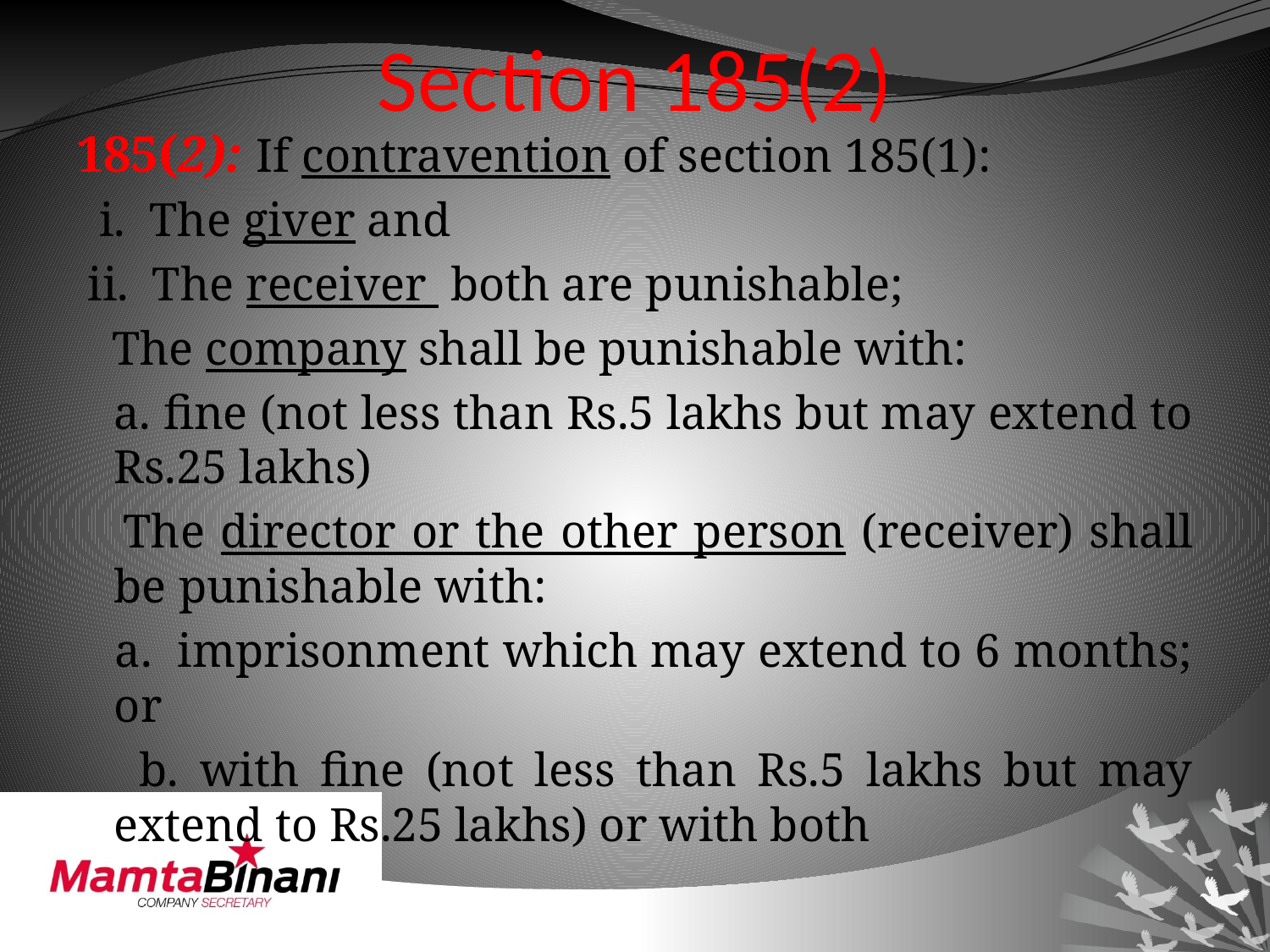

# Section 185(2)
185(2): If contravention of section 185(1):
  i.  The giver and
 ii.  The receiver  both are punishable;
   The company shall be punishable with:
   a. fine (not less than Rs.5 lakhs but may extend to Rs.25 lakhs)
   The director or the other person (receiver) shall be punishable with:
   a.  imprisonment which may extend to 6 months; or
   b. with fine (not less than Rs.5 lakhs but may extend to Rs.25 lakhs) or with both